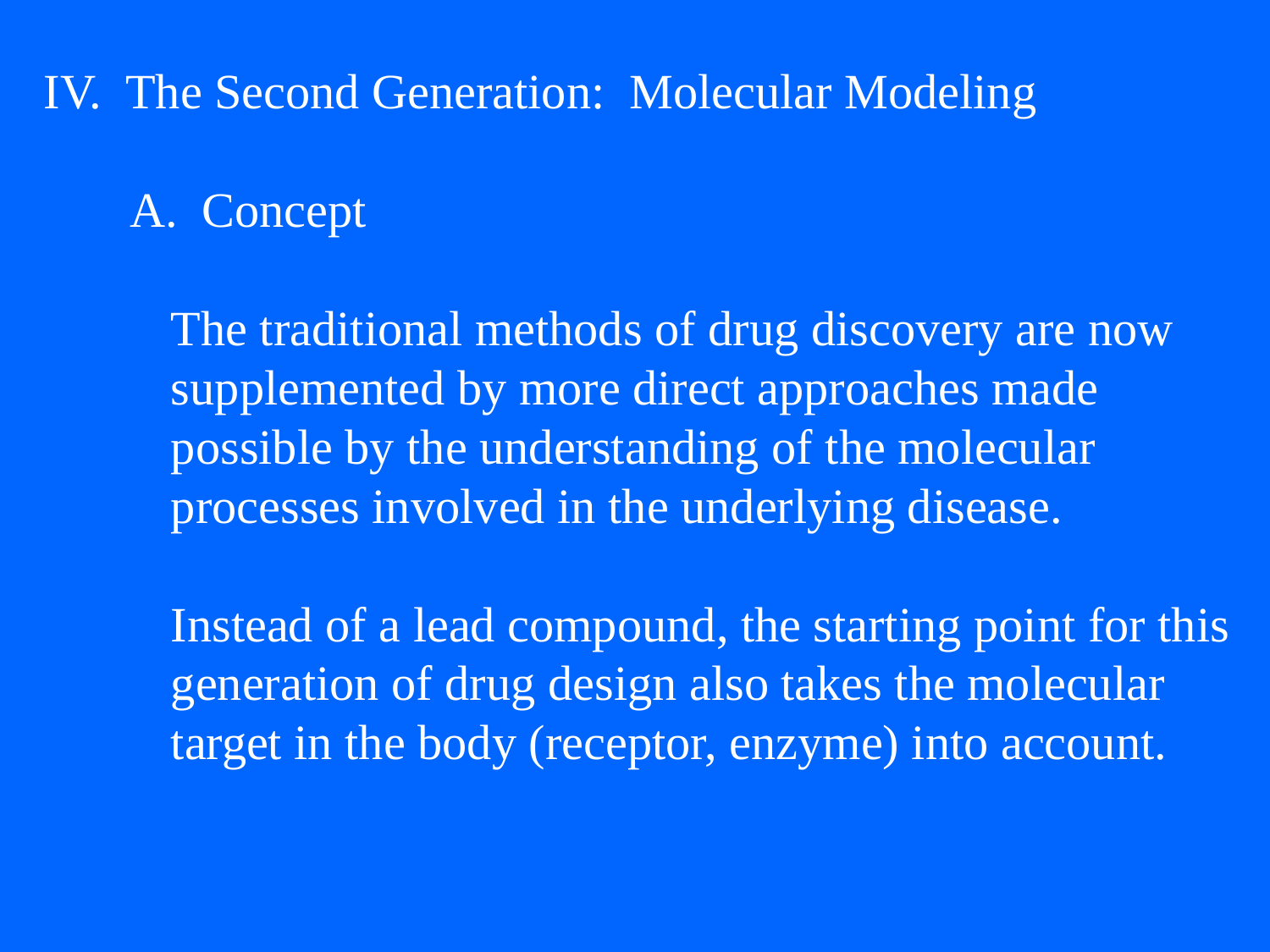

IV.  The Second Generation:  Molecular Modeling

       A.  Concept

	The traditional methods of drug discovery are now
	supplemented by more direct approaches made
	possible by the understanding of the molecular
	processes involved in the underlying disease.

	Instead of a lead compound, the starting point for this
	generation of drug design also takes the molecular
	target in the body (receptor, enzyme) into account.